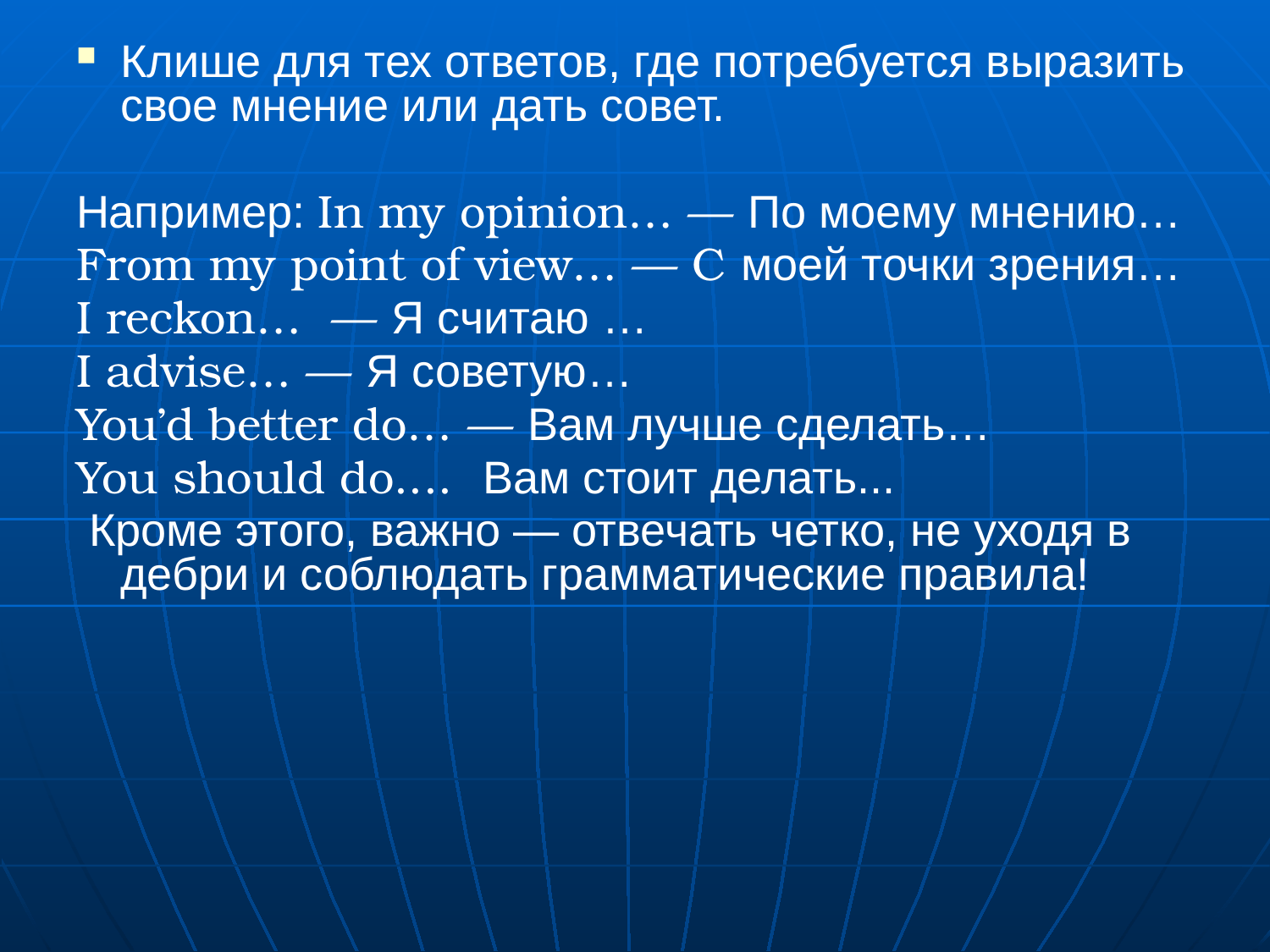

Клише для тех ответов, где потребуется выразить свое мнение или дать совет.

Например: In my opinion… — По моему мнению…
From my point of view… — C моей точки зрения…
I reckon…  — Я считаю …
I advise… — Я советую…
You’d better do… — Вам лучше сделать…
You should do....  Вам стоит делать...
 Кроме этого, важно — отвечать четко, не уходя в дебри и соблюдать грамматические правила!